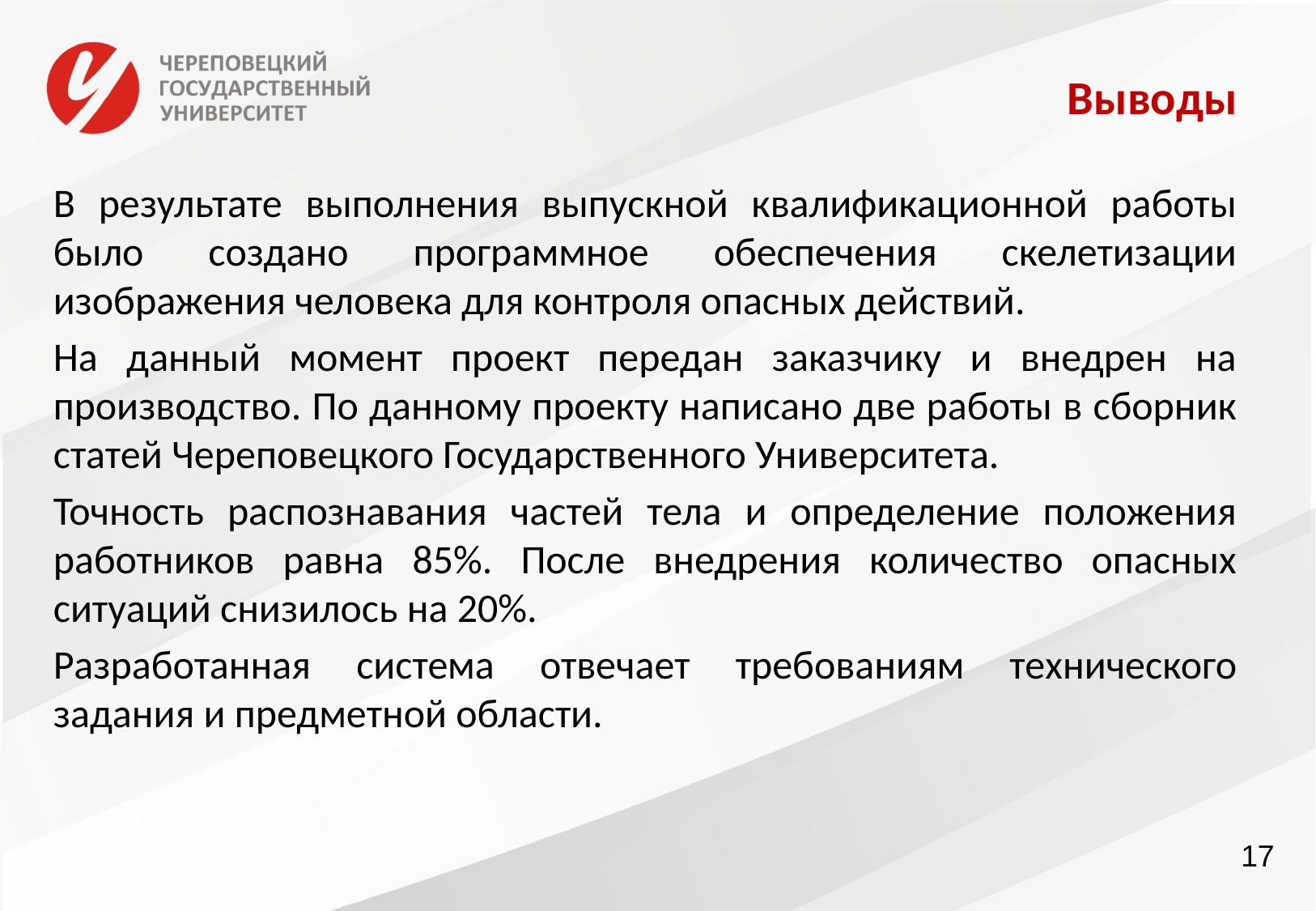

# Выводы
В результате выполнения выпускной квалификационной работы было создано программное обеспечения скелетизации изображения человека для контроля опасных действий.
На данный момент проект передан заказчику и внедрен на производство. По данному проекту написано две работы в сборник статей Череповецкого Государственного Университета.
Точность распознавания частей тела и определение положения работников равна 85%. После внедрения количество опасных ситуаций снизилось на 20%.
Разработанная система отвечает требованиям технического задания и предметной области.

17